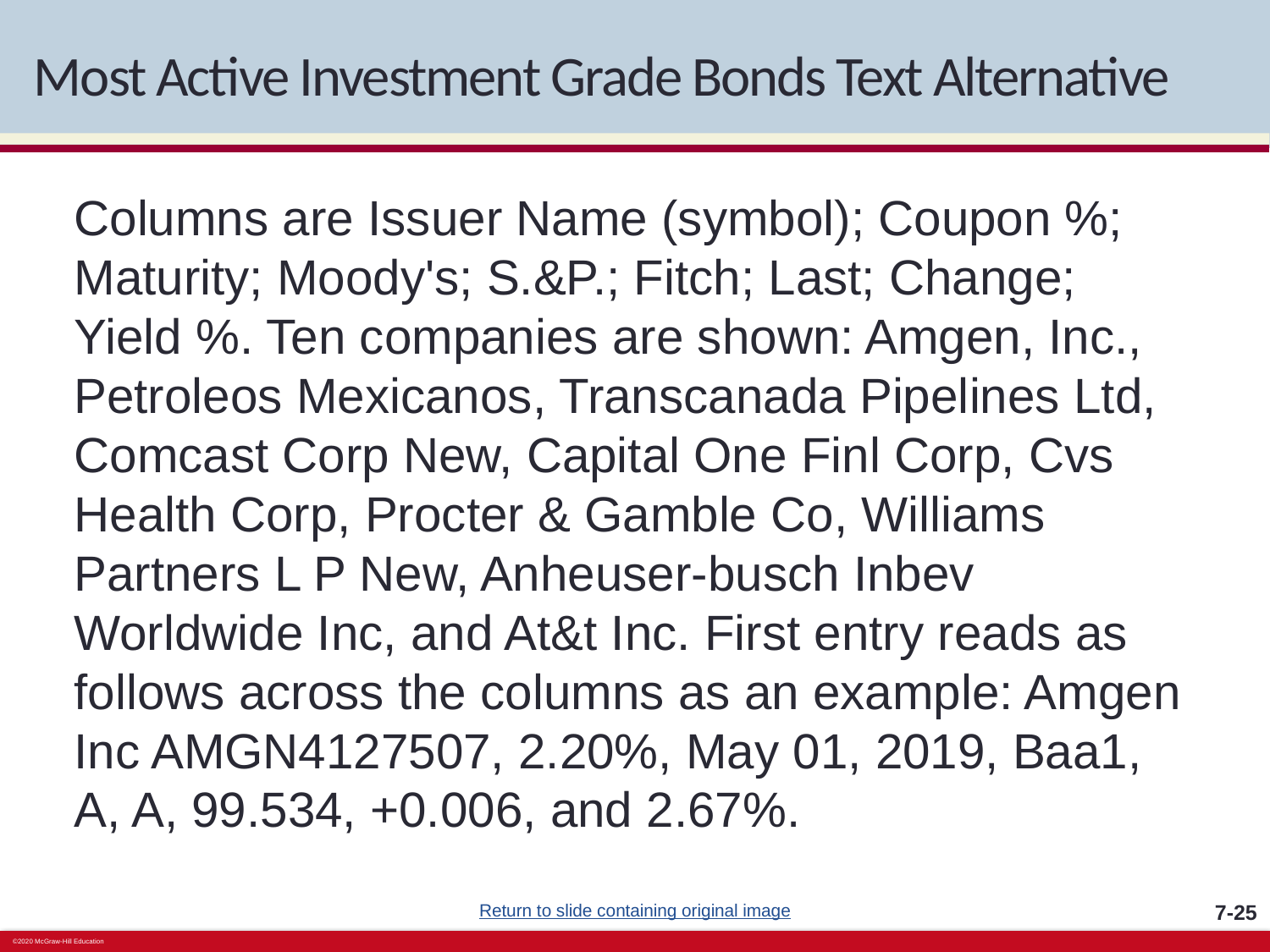

# Most Active Investment Grade Bonds Text Alternative
Columns are Issuer Name (symbol); Coupon %; Maturity; Moody's; S.&P.; Fitch; Last; Change; Yield %. Ten companies are shown: Amgen, Inc., Petroleos Mexicanos, Transcanada Pipelines Ltd, Comcast Corp New, Capital One Finl Corp, Cvs Health Corp, Procter & Gamble Co, Williams Partners L P New, Anheuser-busch Inbev Worldwide Inc, and At&t Inc. First entry reads as follows across the columns as an example: Amgen Inc AMGN4127507, 2.20%, May 01, 2019, Baa1, A, A, 99.534, +0.006, and 2.67%.
Return to slide containing original image